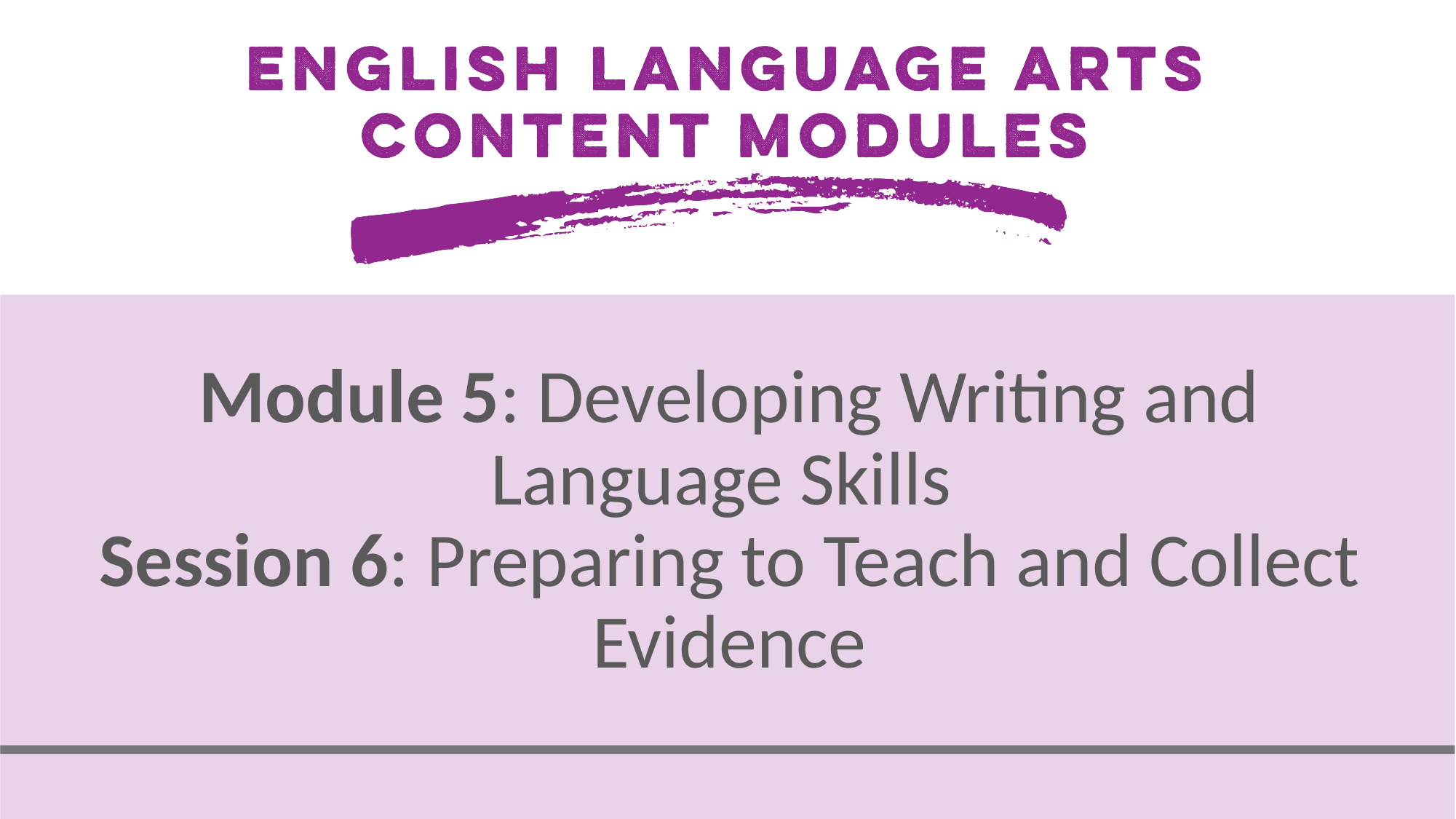

# Module 5: Developing Writing and Language Skills Session 6: Preparing to Teach and Collect Evidence